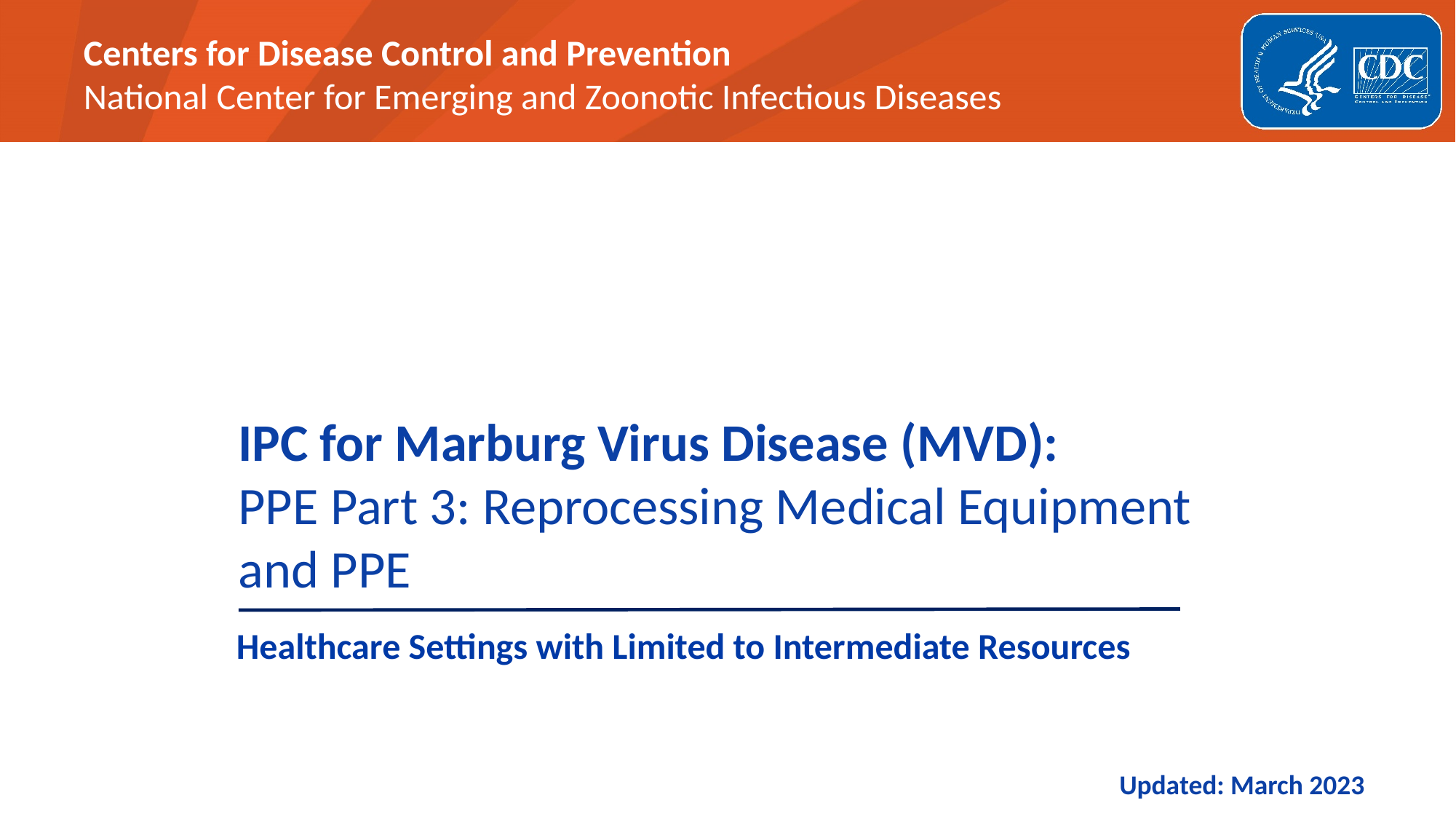

# IPC for Marburg Virus Disease (MVD): PPE Part 3: Reprocessing Medical Equipment and PPE
Healthcare Settings with Limited to Intermediate Resources
Updated: March 2023